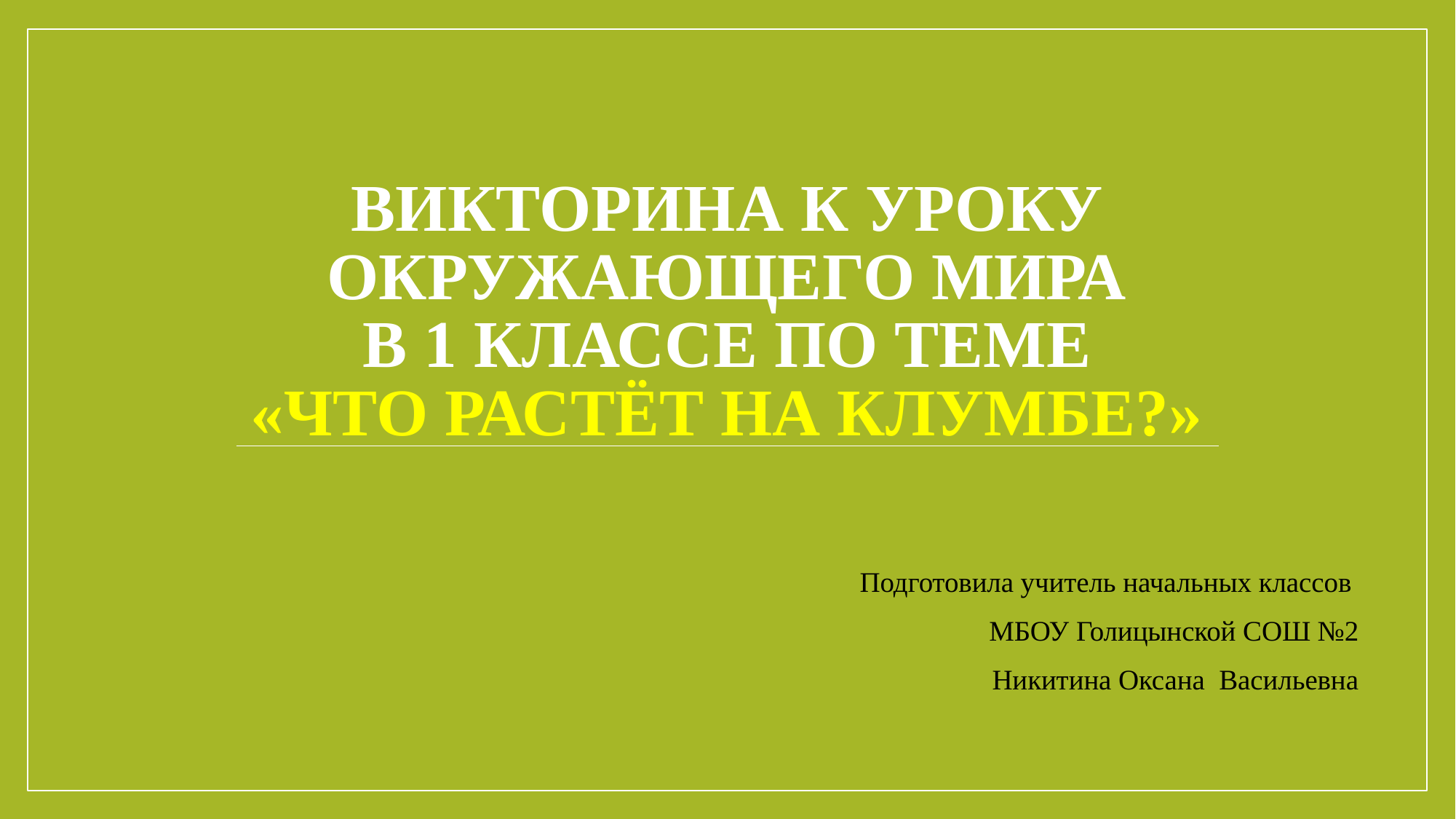

# Викторина к уроку окружающего мира в 1 классе по теме «Что растёт на клумбе?»

Подготовила учитель начальных классов
МБОУ Голицынской СОШ №2
Никитина Оксана  Васильевна